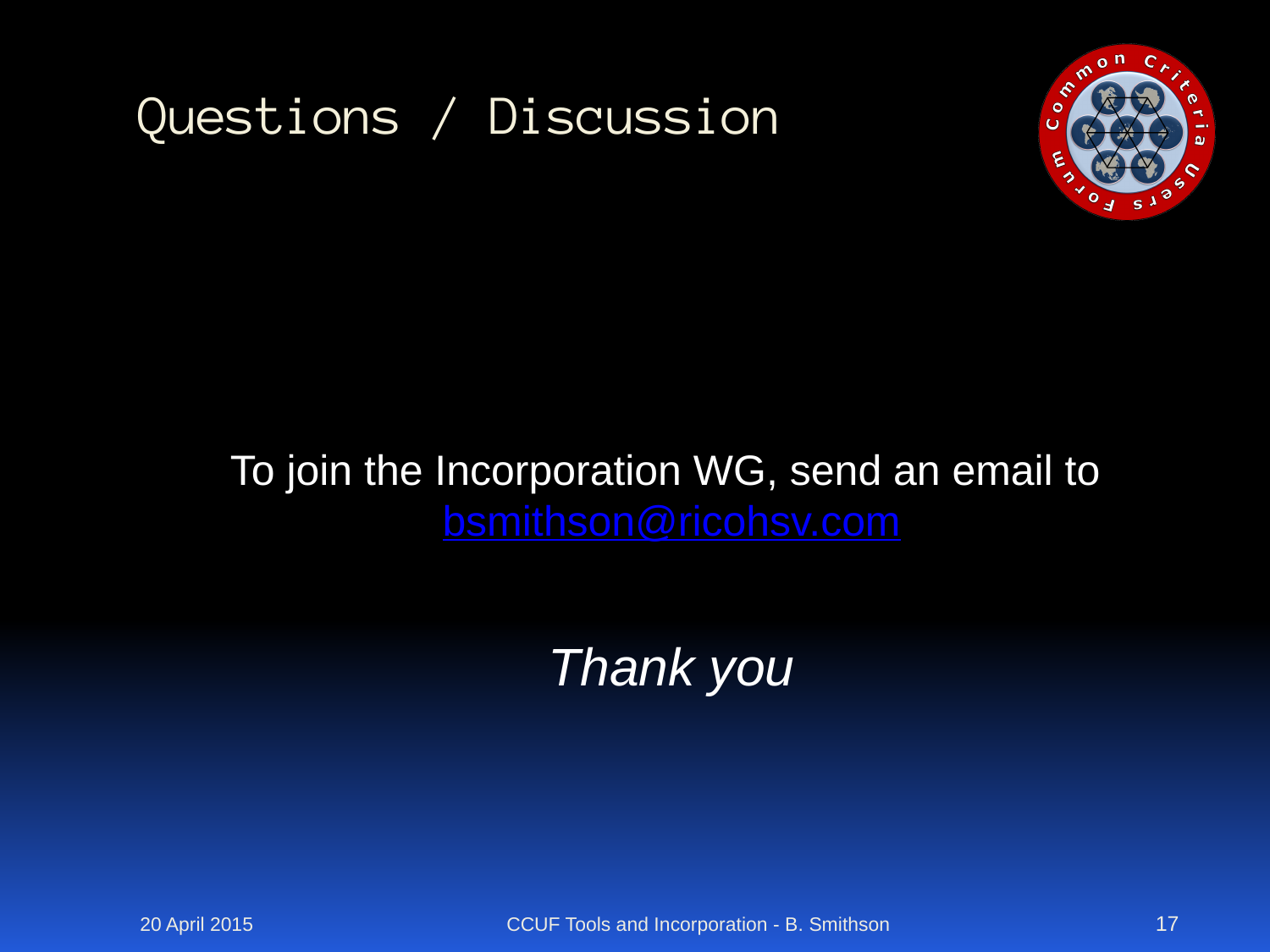

# Questions / Discussion

To join the Incorporation WG, send an email to bsmithson@ricohsv.com

Thank you
20 April 2015
CCUF Tools and Incorporation - B. Smithson
17